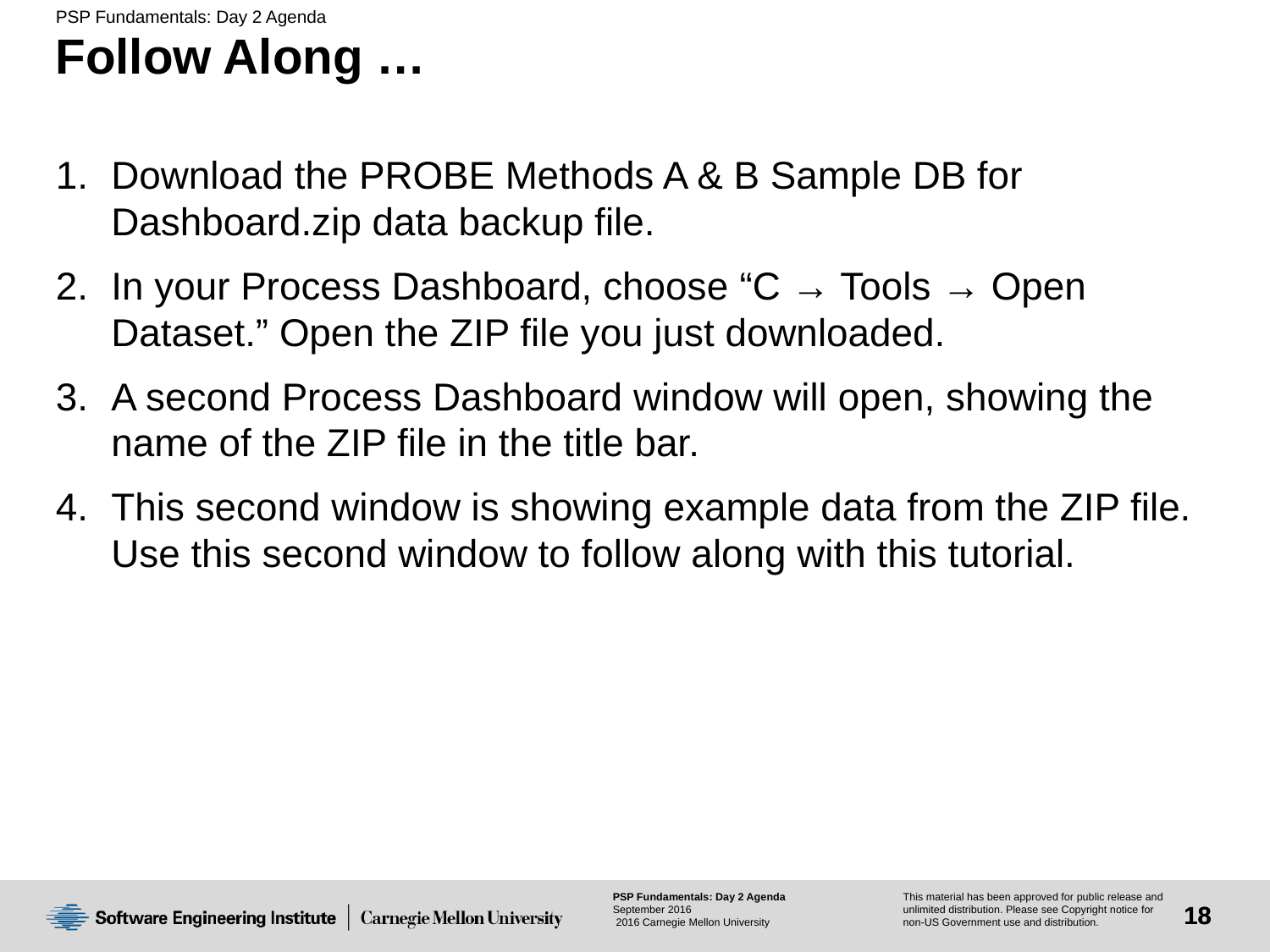

# Follow Along …
Download the PROBE Methods A & B Sample DB for Dashboard.zip data backup file.
In your Process Dashboard, choose “C → Tools → Open Dataset.” Open the ZIP file you just downloaded.
A second Process Dashboard window will open, showing the name of the ZIP file in the title bar.
This second window is showing example data from the ZIP file. Use this second window to follow along with this tutorial.